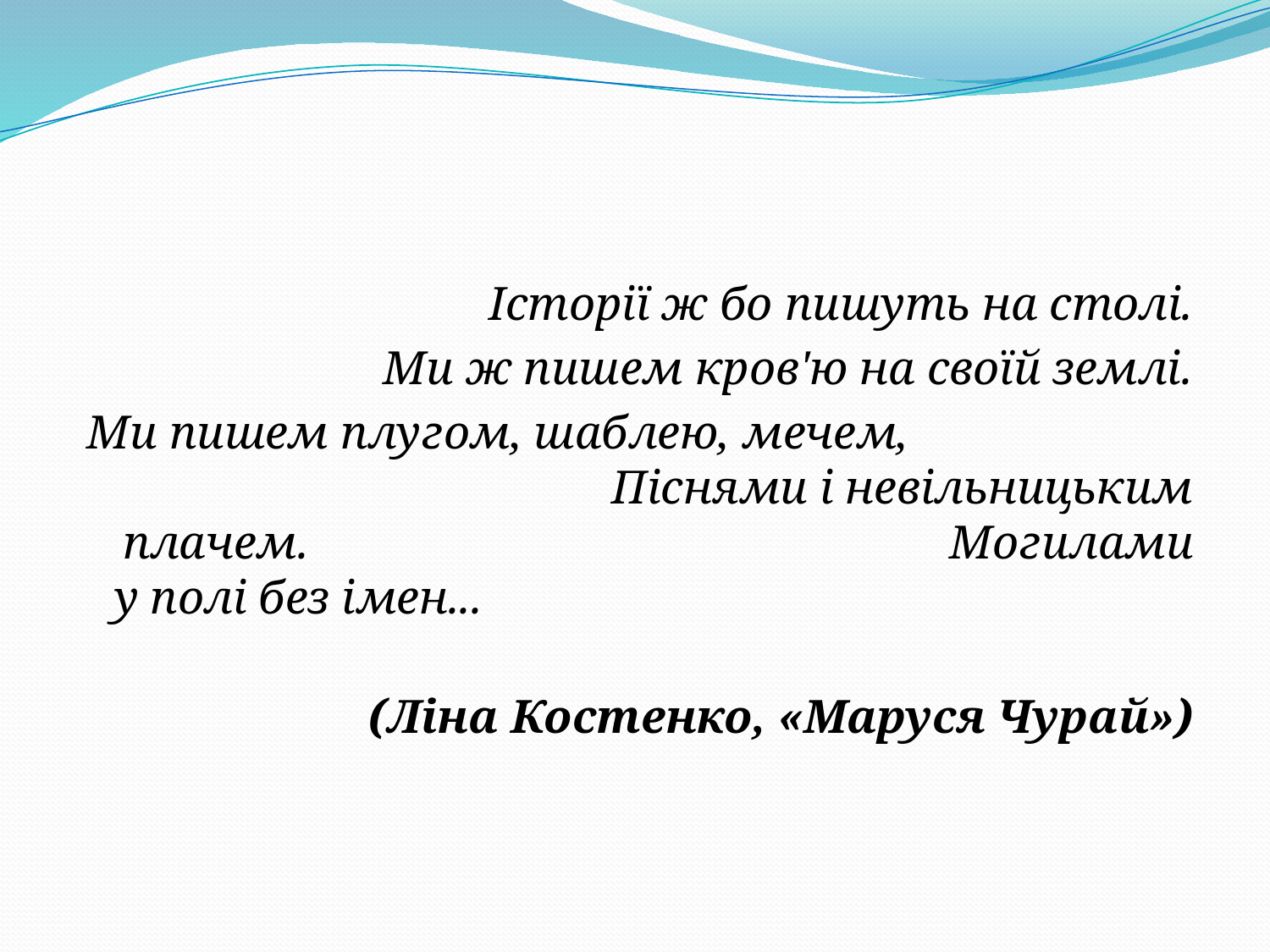

Історії ж бо пишуть на столі.
Ми ж пишем кров'ю на своїй землі.
Ми пишем плугом, шаблею, мечем,                                                            Піснями і невільницьким плачем.                                                      Могилами у полі без імен...
(Ліна Костенко, «Маруся Чурай»)